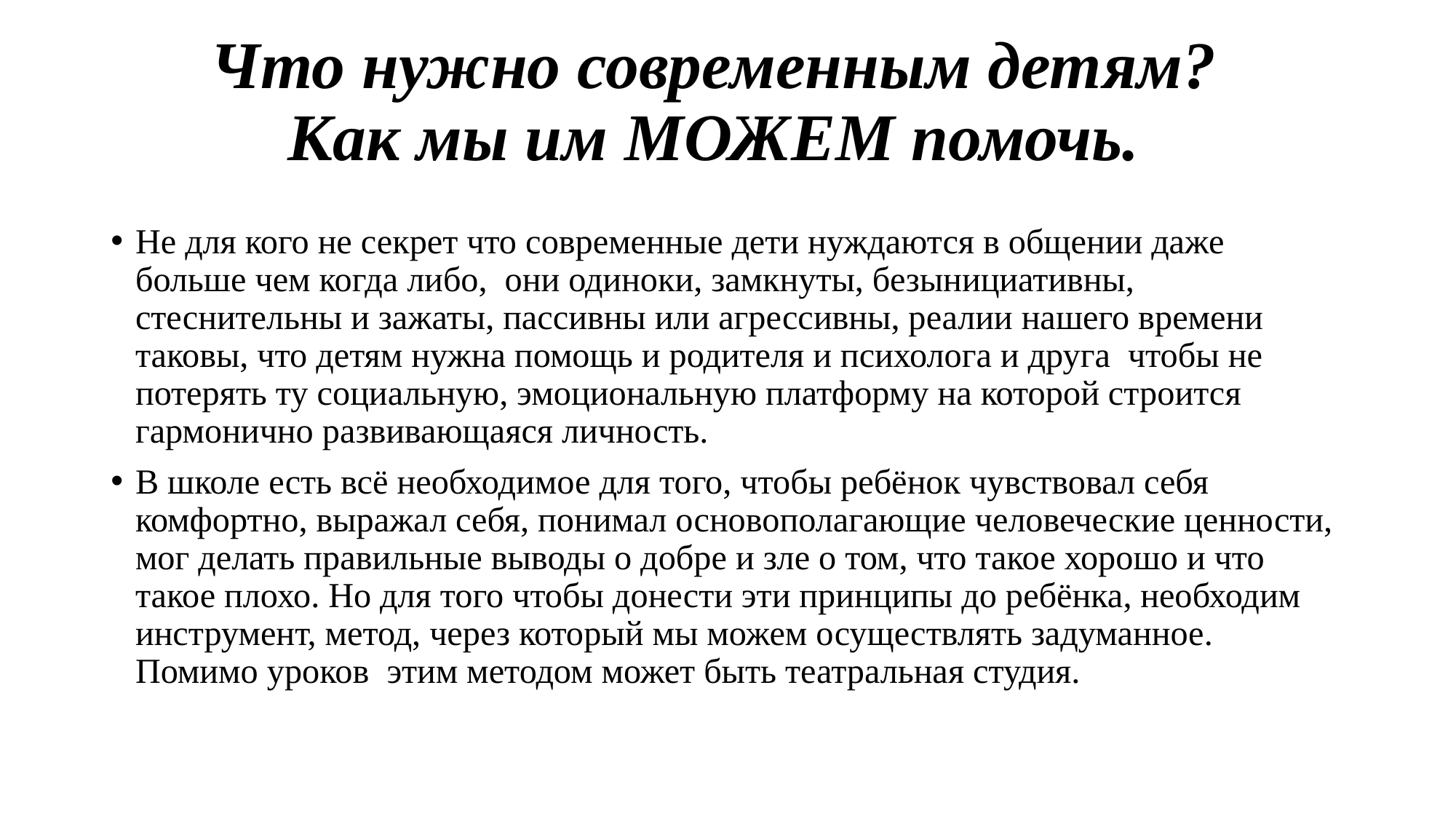

# Что нужно современным детям? Как мы им МОЖЕМ помочь.
Не для кого не секрет что современные дети нуждаются в общении даже больше чем когда либо,  они одиноки, замкнуты, безынициативны, стеснительны и зажаты, пассивны или агрессивны, реалии нашего времени таковы, что детям нужна помощь и родителя и психолога и друга  чтобы не потерять ту социальную, эмоциональную платформу на которой строится гармонично развивающаяся личность.
В школе есть всё необходимое для того, чтобы ребёнок чувствовал себя комфортно, выражал себя, понимал основополагающие человеческие ценности, мог делать правильные выводы о добре и зле о том, что такое хорошо и что такое плохо. Но для того чтобы донести эти принципы до ребёнка, необходим инструмент, метод, через который мы можем осуществлять задуманное. Помимо уроков  этим методом может быть театральная студия.